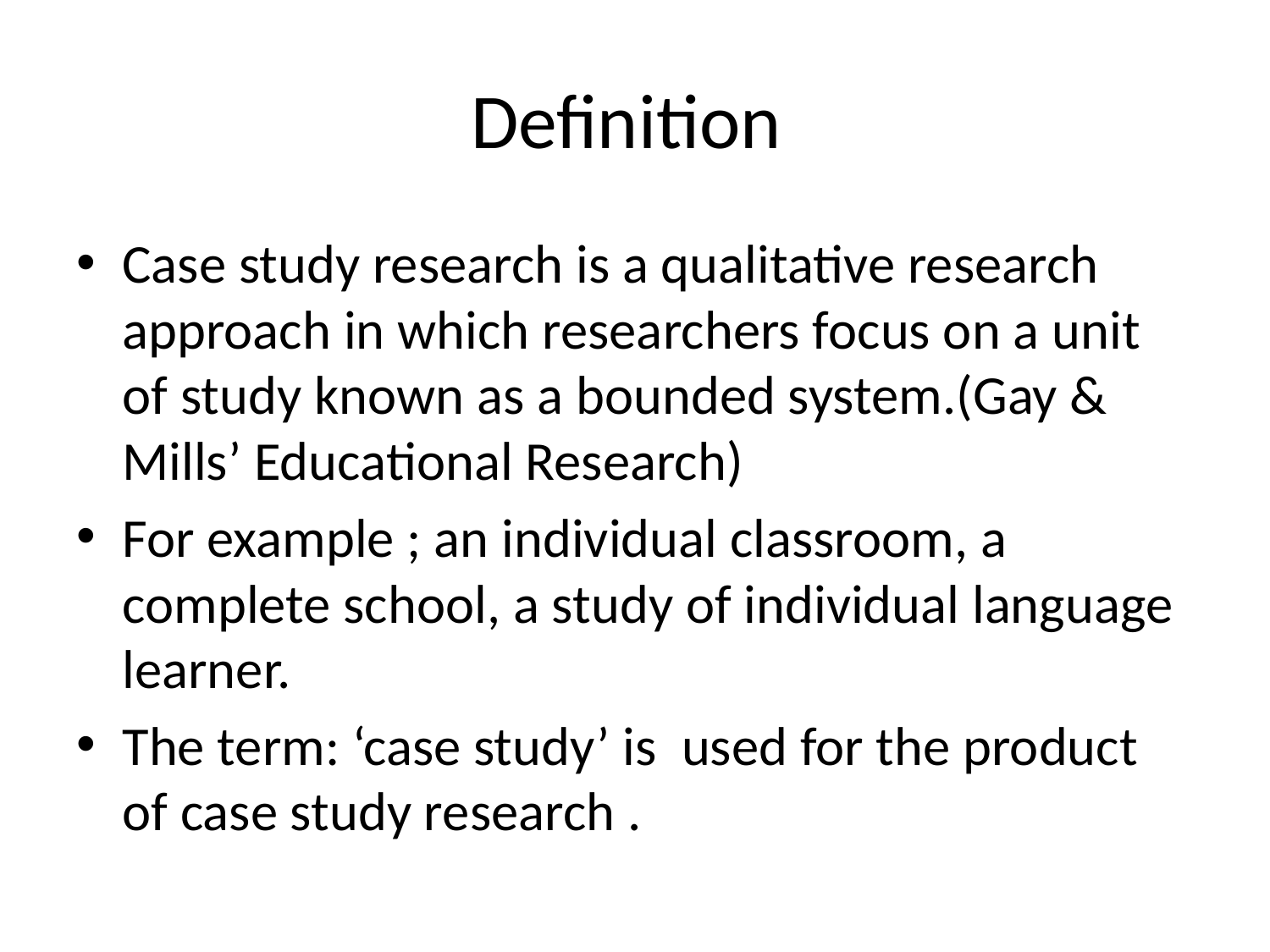

# Definition
Case study research is a qualitative research approach in which researchers focus on a unit of study known as a bounded system.(Gay & Mills’ Educational Research)
For example ; an individual classroom, a complete school, a study of individual language learner.
The term: ‘case study’ is  used for the product of case study research .